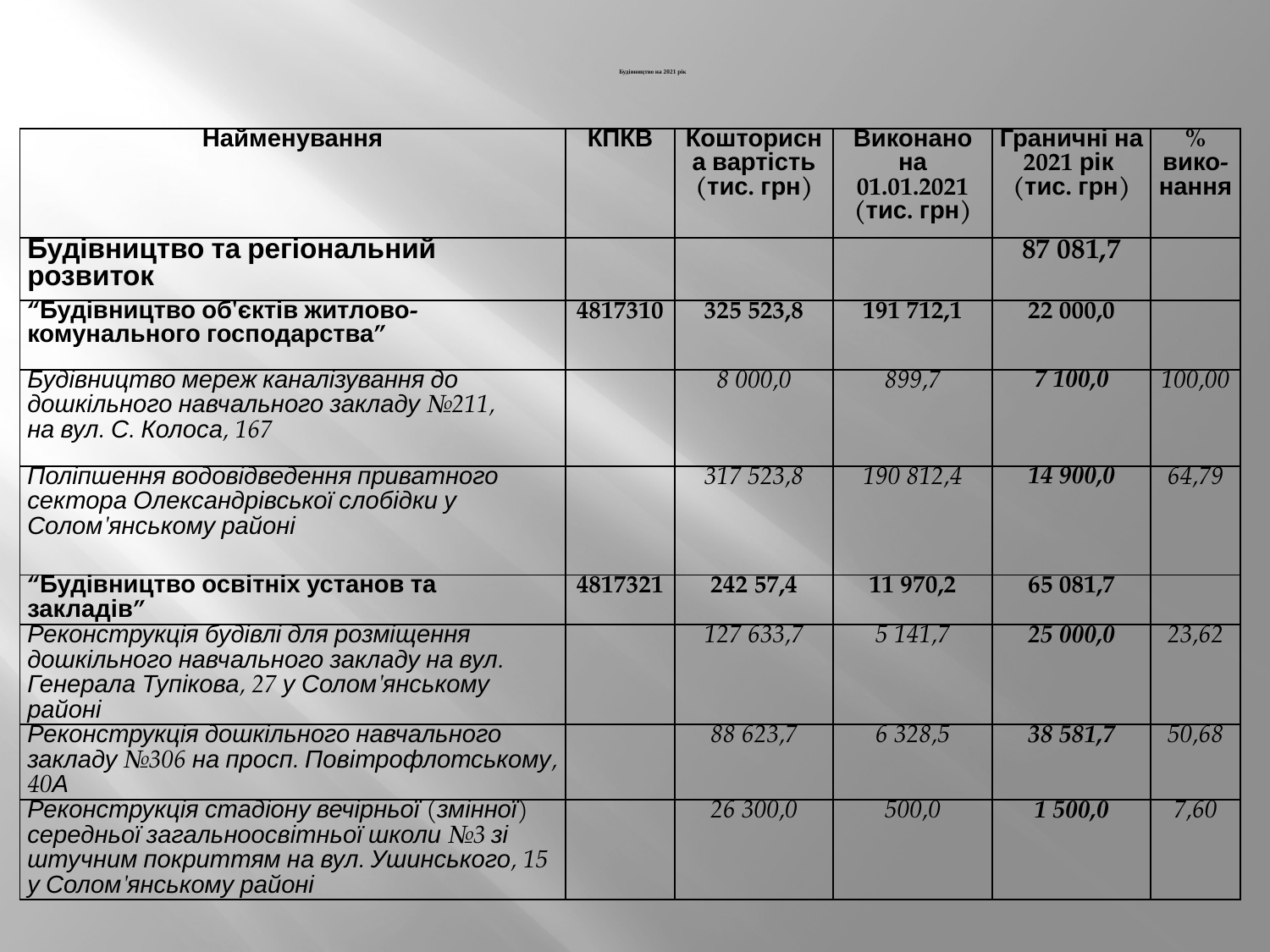

# Будівництво на 2021 рік
| Найменування | КПКВ | Кошторисна вартість (тис. грн) | Виконано на 01.01.2021 (тис. грн) | Граничні на 2021 рік (тис. грн) | % вико-нання |
| --- | --- | --- | --- | --- | --- |
| Будівництво та регіональний розвиток |  |  |  | 87 081,7 |  |
| “Будівництво об'єктів житлово-комунального господарства” | 4817310 | 325 523,8 | 191 712,1 | 22 000,0 |  |
| Будівництво мереж каналізування до дошкільного навчального закладу №211, на вул. С. Колоса, 167 |  | 8 000,0 | 899,7 | 7 100,0 | 100,00 |
| Поліпшення водовідведення приватного сектора Олександрівської слобідки у Солом'янському районі |  | 317 523,8 | 190 812,4 | 14 900,0 | 64,79 |
| “Будівництво освітніх установ та закладів” | 4817321 | 242 57,4 | 11 970,2 | 65 081,7 |  |
| Реконструкція будівлі для розміщення дошкільного навчального закладу на вул. Генерала Тупікова, 27 у Солом'янському районі |  | 127 633,7 | 5 141,7 | 25 000,0 | 23,62 |
| Реконструкція дошкільного навчального закладу №306 на просп. Повітрофлотському, 40А |  | 88 623,7 | 6 328,5 | 38 581,7 | 50,68 |
| Реконструкція стадіону вечірньої (змінної) середньої загальноосвітньої школи №3 зі штучним покриттям на вул. Ушинського, 15 у Солом'янському районі |  | 26 300,0 | 500,0 | 1 500,0 | 7,60 |